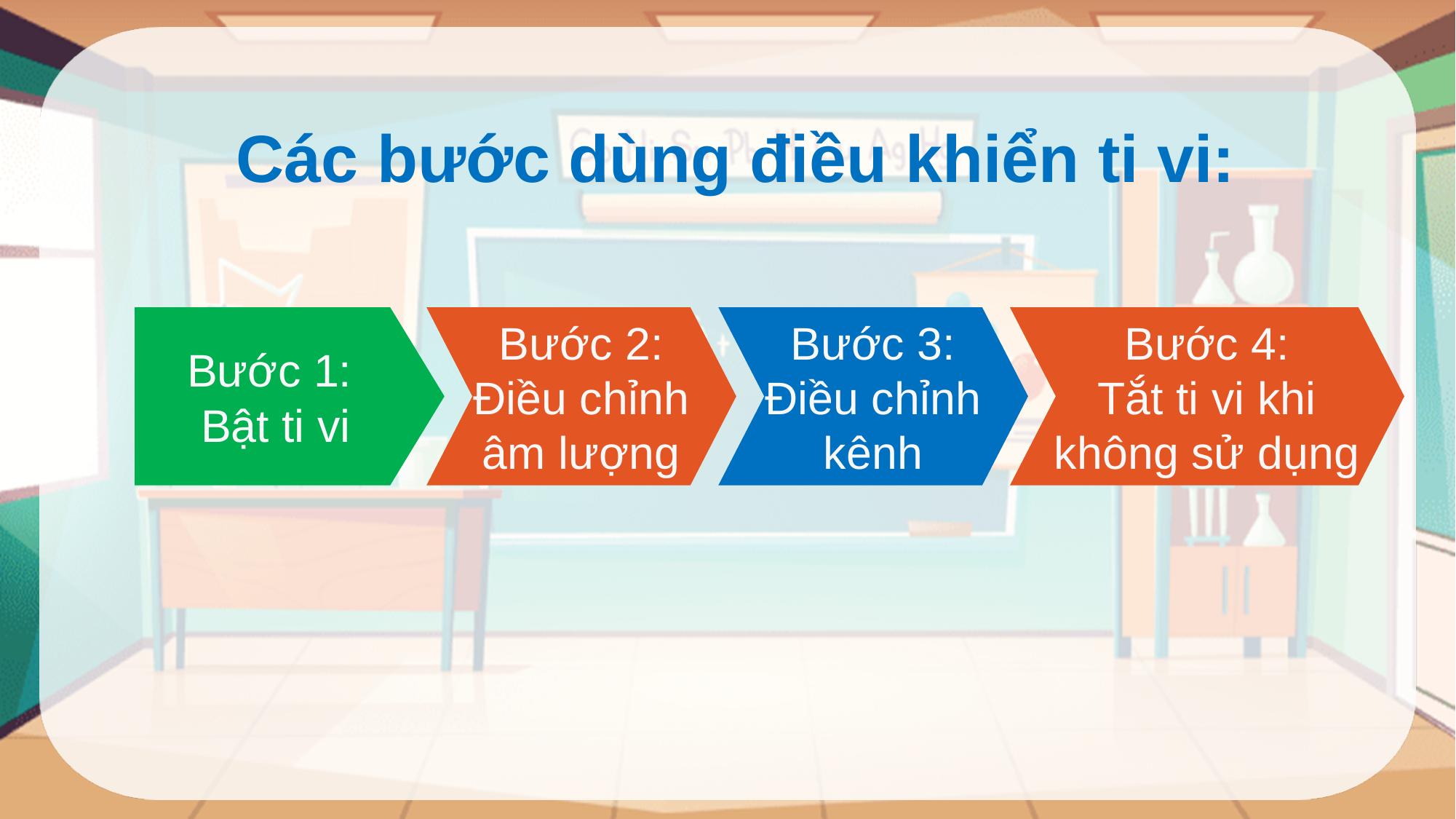

Các bước dùng điều khiển ti vi:
Bước 1:
Bật ti vi
Bước 2:
Điều chỉnh
âm lượng
Bước 3:
Điều chỉnh
kênh
Bước 4:
Tắt ti vi khi
không sử dụng